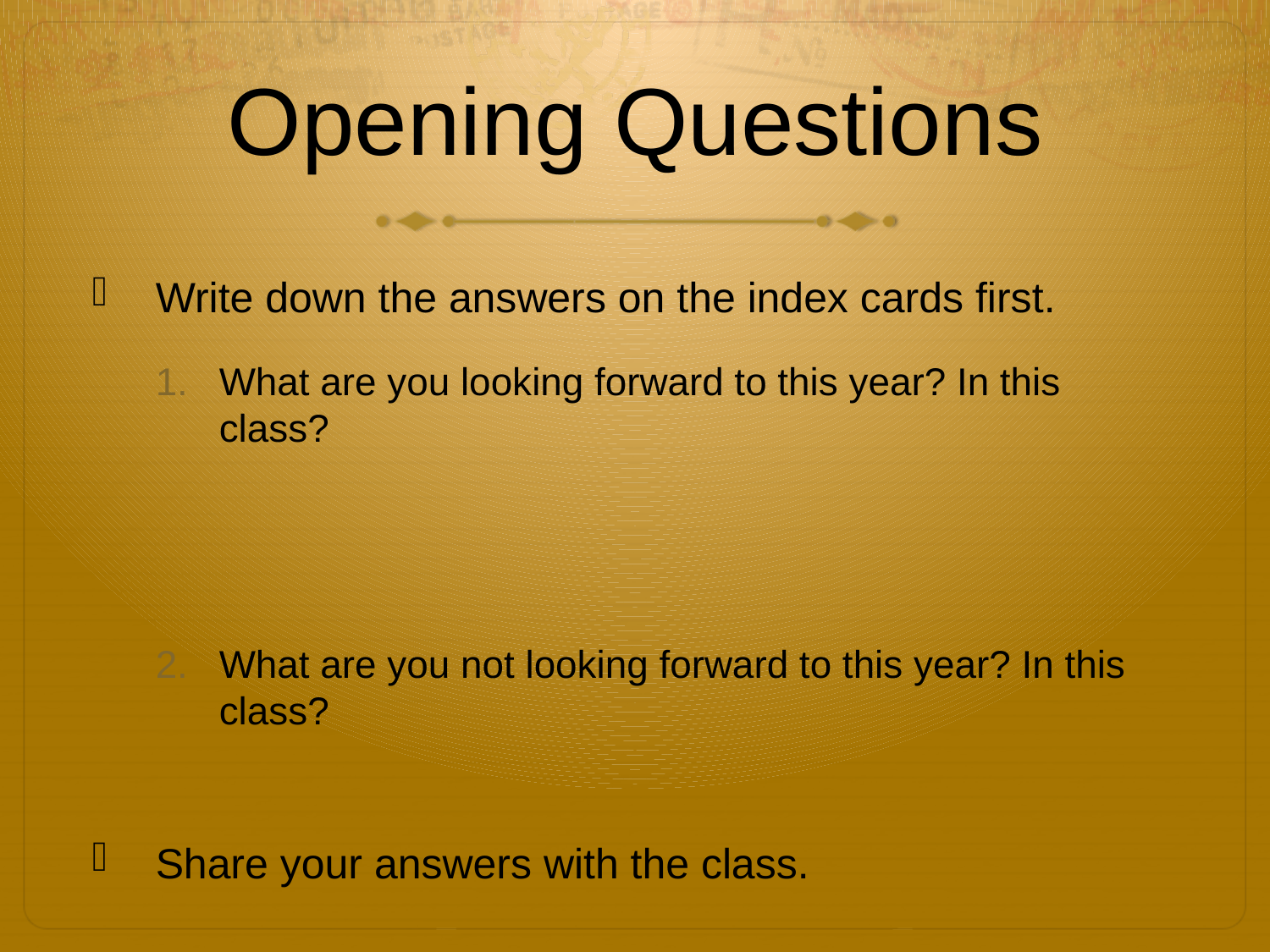

# Opening Questions
Write down the answers on the index cards first.
What are you looking forward to this year? In this class?

What are you not looking forward to this year? In this class?

Share your answers with the class.